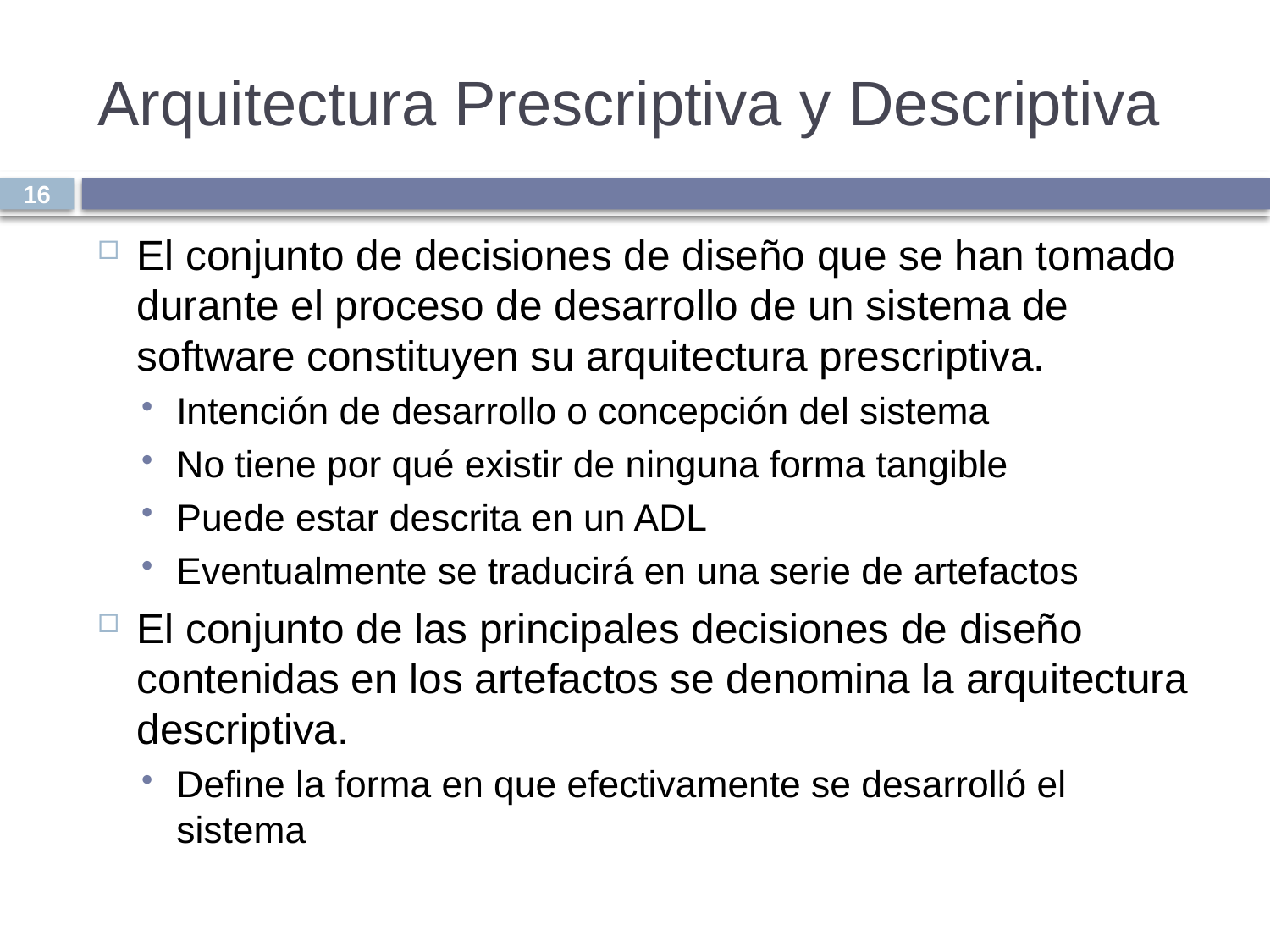

# Arquitectura Prescriptiva y Descriptiva
16
El conjunto de decisiones de diseño que se han tomado durante el proceso de desarrollo de un sistema de software constituyen su arquitectura prescriptiva.
Intención de desarrollo o concepción del sistema
No tiene por qué existir de ninguna forma tangible
Puede estar descrita en un ADL
Eventualmente se traducirá en una serie de artefactos
El conjunto de las principales decisiones de diseño contenidas en los artefactos se denomina la arquitectura descriptiva.
Define la forma en que efectivamente se desarrolló el sistema